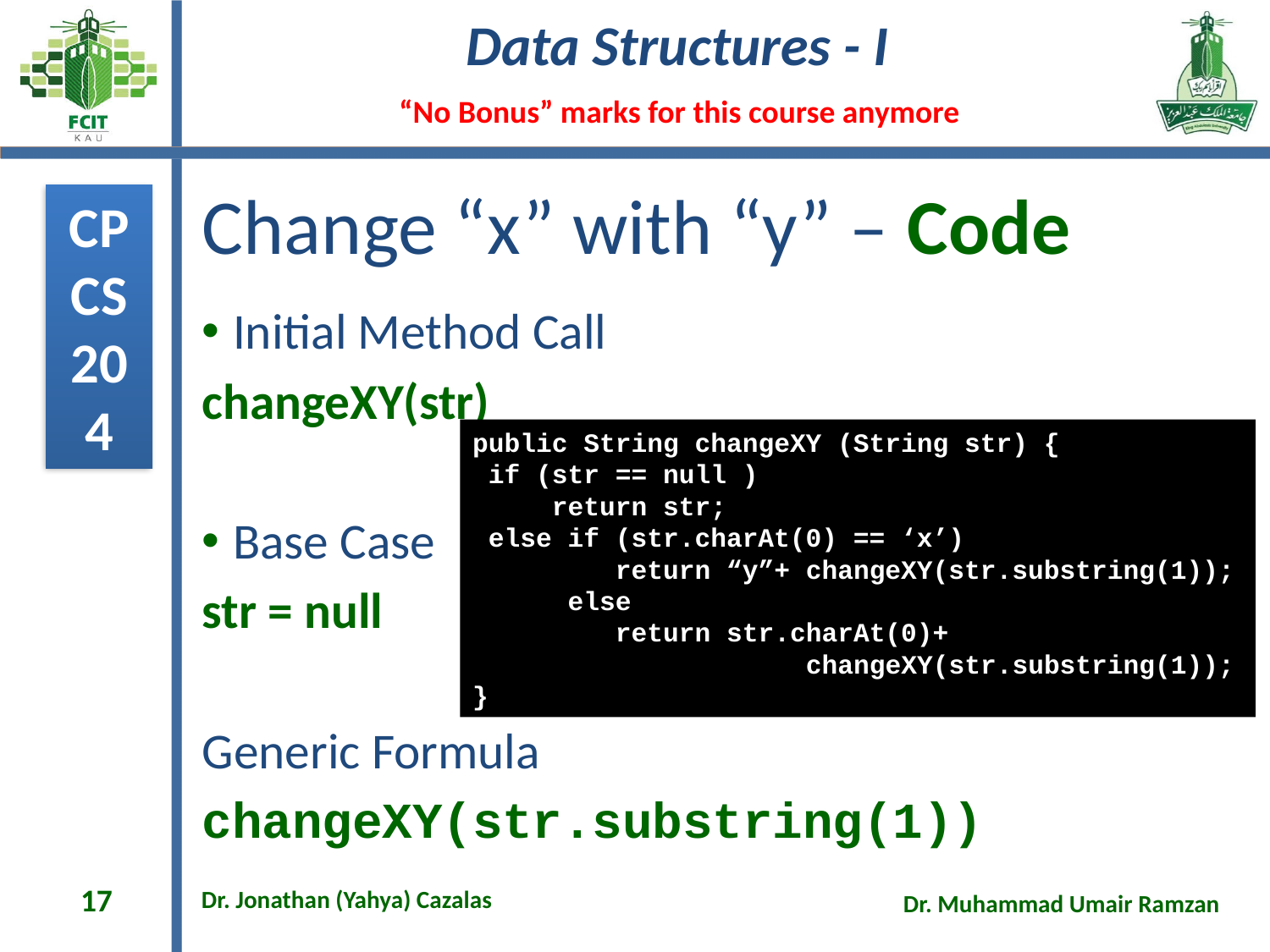

# Change “x” with “y” – Code
Initial Method Call
changeXY(str)

Base Case
str = null

Generic Formula
changeXY(str.substring(1))
public String changeXY (String str) {
 if (str == null )
     return str;
 else if (str.charAt(0) == ‘x’)
         return “y”+ changeXY(str.substring(1));
      else
         return str.charAt(0)+
                     changeXY(str.substring(1));
}
17